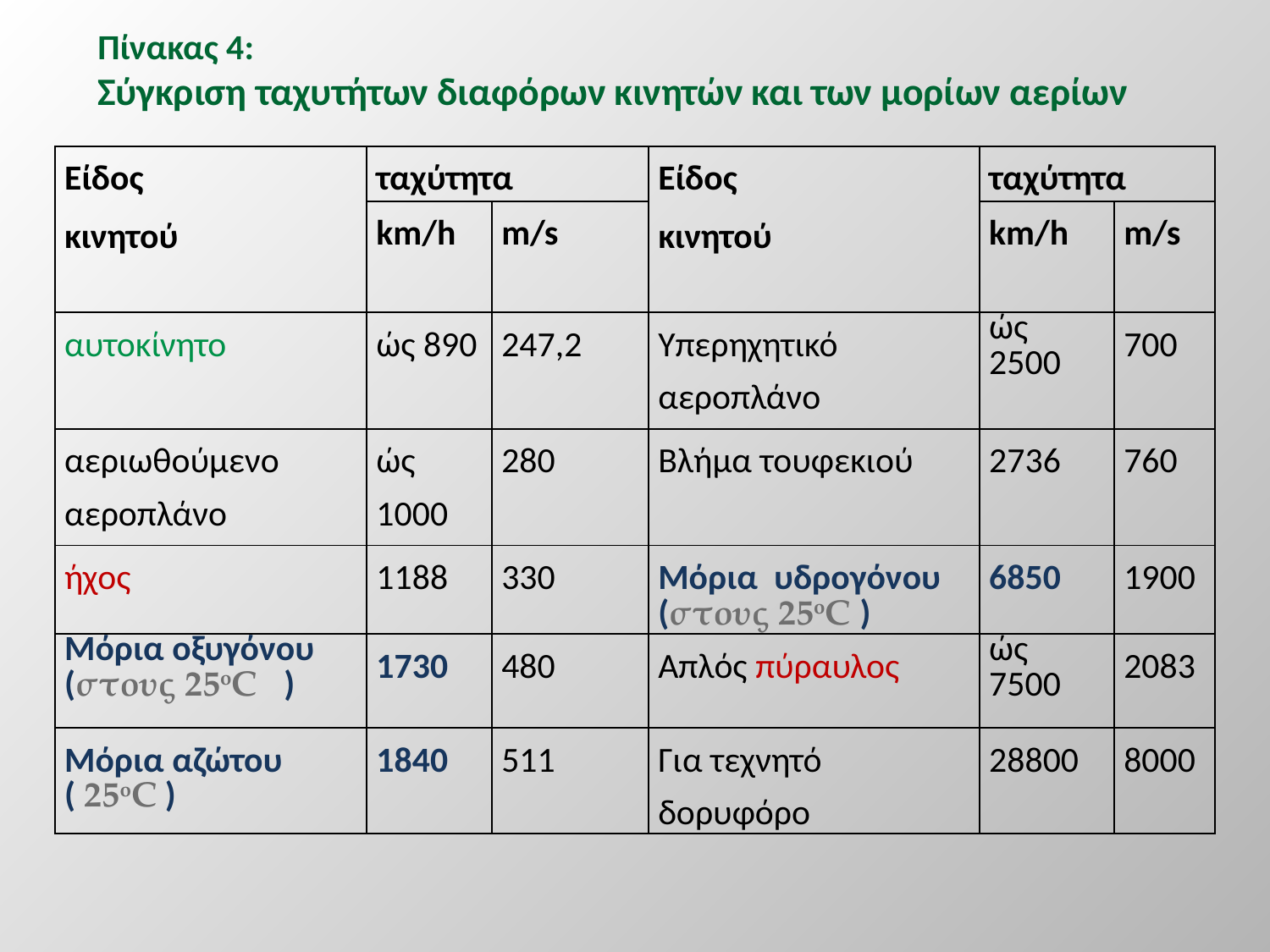

Πίνακας 4:
Σύγκριση ταχυτήτων διαφόρων κινητών και των μορίων αερίων
| Είδος κινητού | ταχύτητα |  | Είδος κινητού | ταχύτητα |  |
| --- | --- | --- | --- | --- | --- |
|  | km/h | m/s |  | km/h | m/s |
| αυτοκίνητο | ώς 890 | 247,2 | Υπερηχητικό αεροπλάνο | ώς 2500 | 700 |
| αεριωθούμενο αεροπλάνο | ώς 1000 | 280 | Βλήμα τουφεκιού | 2736 | 760 |
| ήχος | 1188 | 330 | Μόρια υδρογόνου (στους 25oC ) | 6850 | 1900 |
| Μόρια οξυγόνου (στους 25oC ) | 1730 | 480 | Απλός πύραυλος | ώς 7500 | 2083 |
| Μόρια αζώτου ( 25oC ) | 1840 | 511 | Για τεχνητό δορυφόρο | 28800 | 8000 |